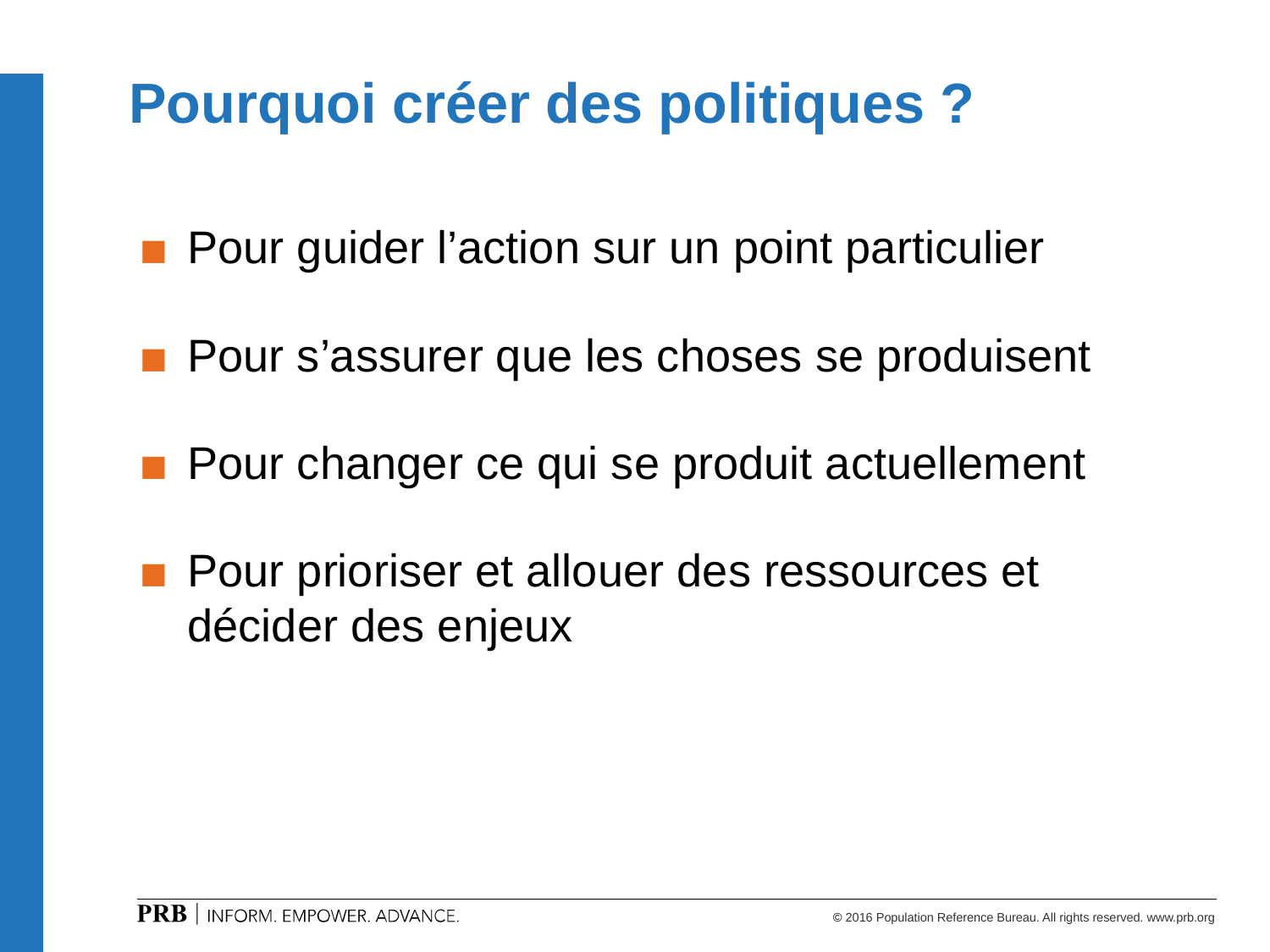

Pourquoi créer des politiques ?
Pour guider l’action sur un point particulier
Pour s’assurer que les choses se produisent
Pour changer ce qui se produit actuellement
Pour prioriser et allouer des ressources et décider des enjeux